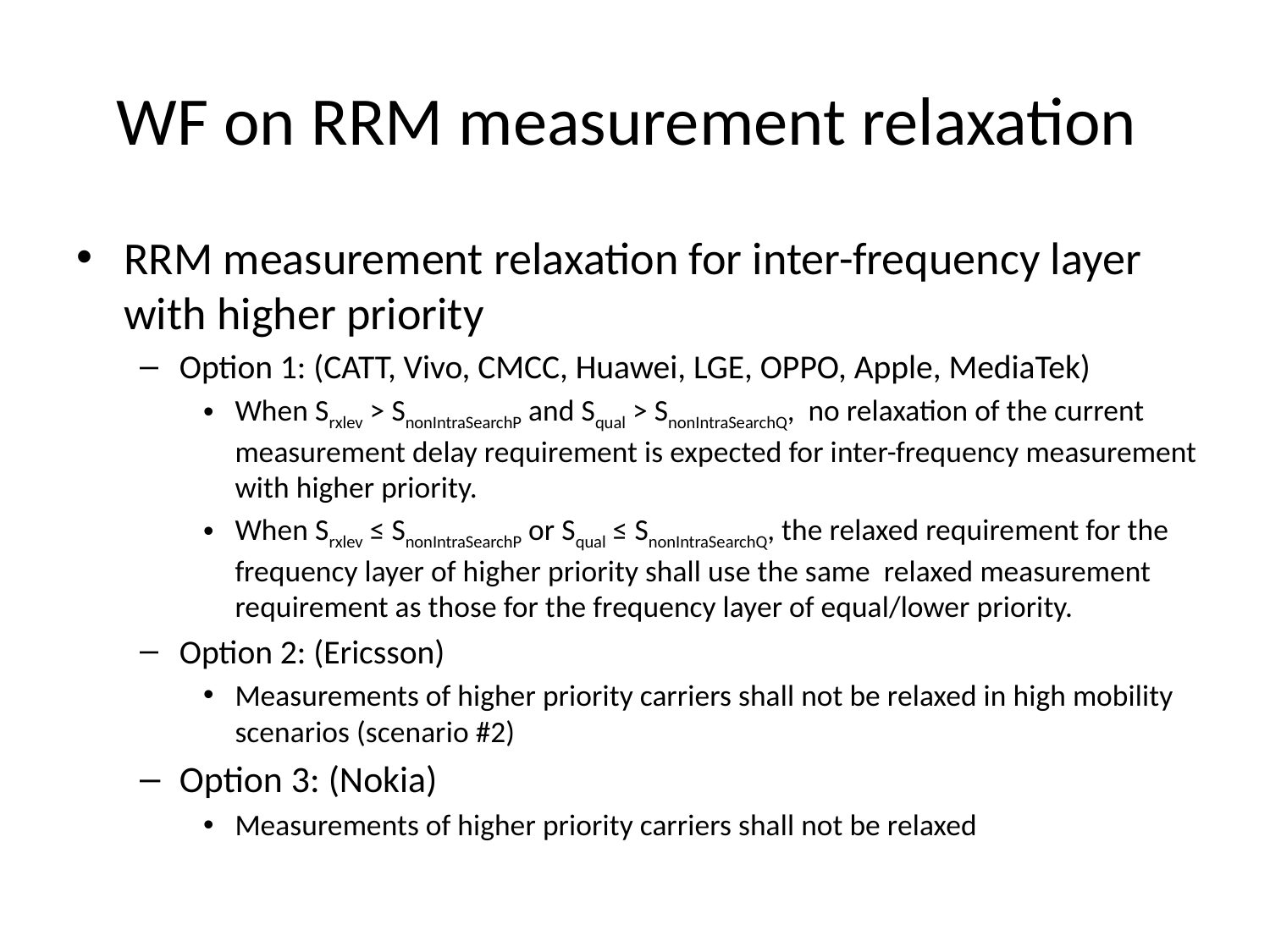

# WF on RRM measurement relaxation
RRM measurement relaxation for inter-frequency layer with higher priority
Option 1: (CATT, Vivo, CMCC, Huawei, LGE, OPPO, Apple, MediaTek)
When Srxlev > SnonIntraSearchP and Squal > SnonIntraSearchQ,  no relaxation of the current measurement delay requirement is expected for inter-frequency measurement with higher priority.
When Srxlev ≤ SnonIntraSearchP or Squal ≤ SnonIntraSearchQ, the relaxed requirement for the frequency layer of higher priority shall use the same  relaxed measurement requirement as those for the frequency layer of equal/lower priority.
Option 2: (Ericsson)
Measurements of higher priority carriers shall not be relaxed in high mobility scenarios (scenario #2)
Option 3: (Nokia)
Measurements of higher priority carriers shall not be relaxed